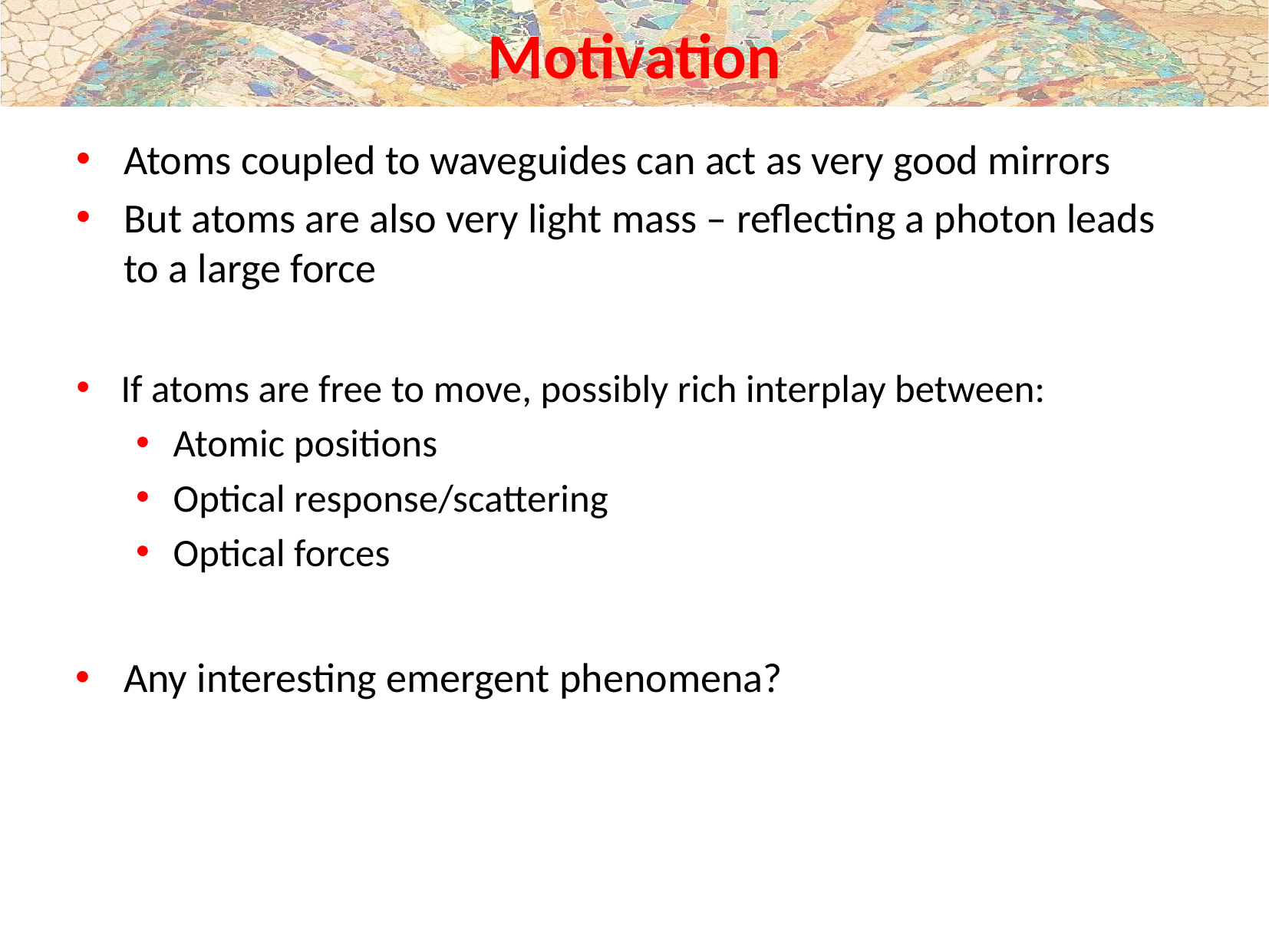

# Motivation
Atoms coupled to waveguides can act as very good mirrors
But atoms are also very light mass – reflecting a photon leads to a large force
If atoms are free to move, possibly rich interplay between:
Atomic positions
Optical response/scattering
Optical forces
Any interesting emergent phenomena?